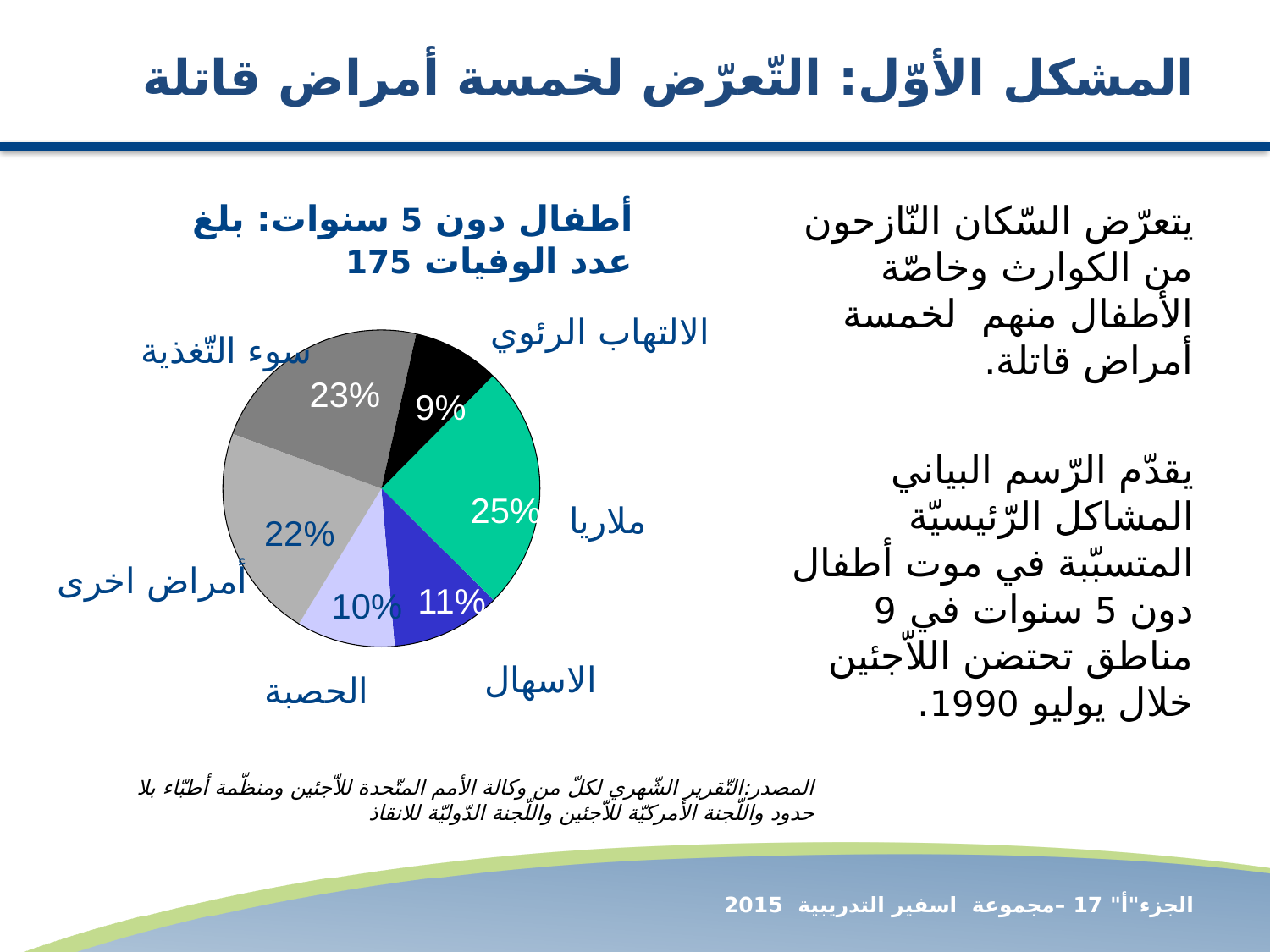

# المشكل الأوّل: التّعرّض لخمسة أمراض قاتلة
أطفال دون 5 سنوات: بلغ عدد الوفيات 175
يتعرّض السّكان النّازحون من الكوارث وخاصّة الأطفال منهم  لخمسة أمراض قاتلة.

يقدّم الرّسم البياني المشاكل الرّئيسيّة المتسبّبة في موت أطفال دون 5 سنوات في 9 مناطق تحتضن اللاّجئين خلال يوليو 1990.
الالتهاب الرئوي
سوء التّغذية

23%
9%
25%
ملاريا
22%
أمراض اخرى
11%
10%
الاسهال
الحصبة
المصدر:التّقرير الشّهري لكلّ من وكالة الأمم المتّحدة للاّجئين ومنظّمة أطبّاء بلا حدود واللّجنة الأمركيّة للاّجئين واللّجنة الدّوليّة للانقاذ
الجزء"أ" 17 –مجموعة  اسفير التدريبية  2015